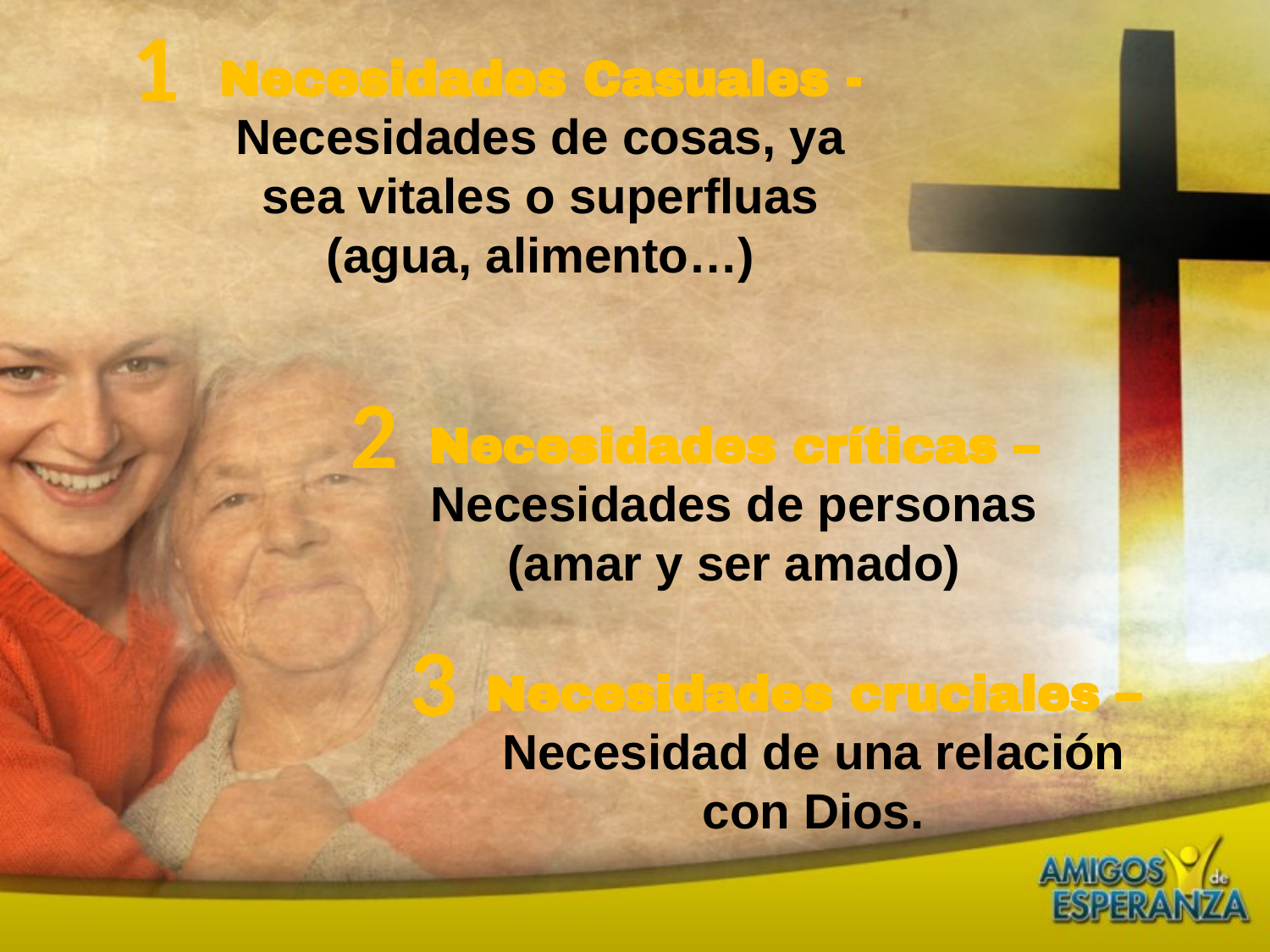

1
Necesidades Casuales - Necesidades de cosas, ya sea vitales o superfluas (agua, alimento…)

2
Necesidades críticas –
Necesidades de personas (amar y ser amado)
3
Necesidades cruciales –
Necesidad de una relación con Dios.